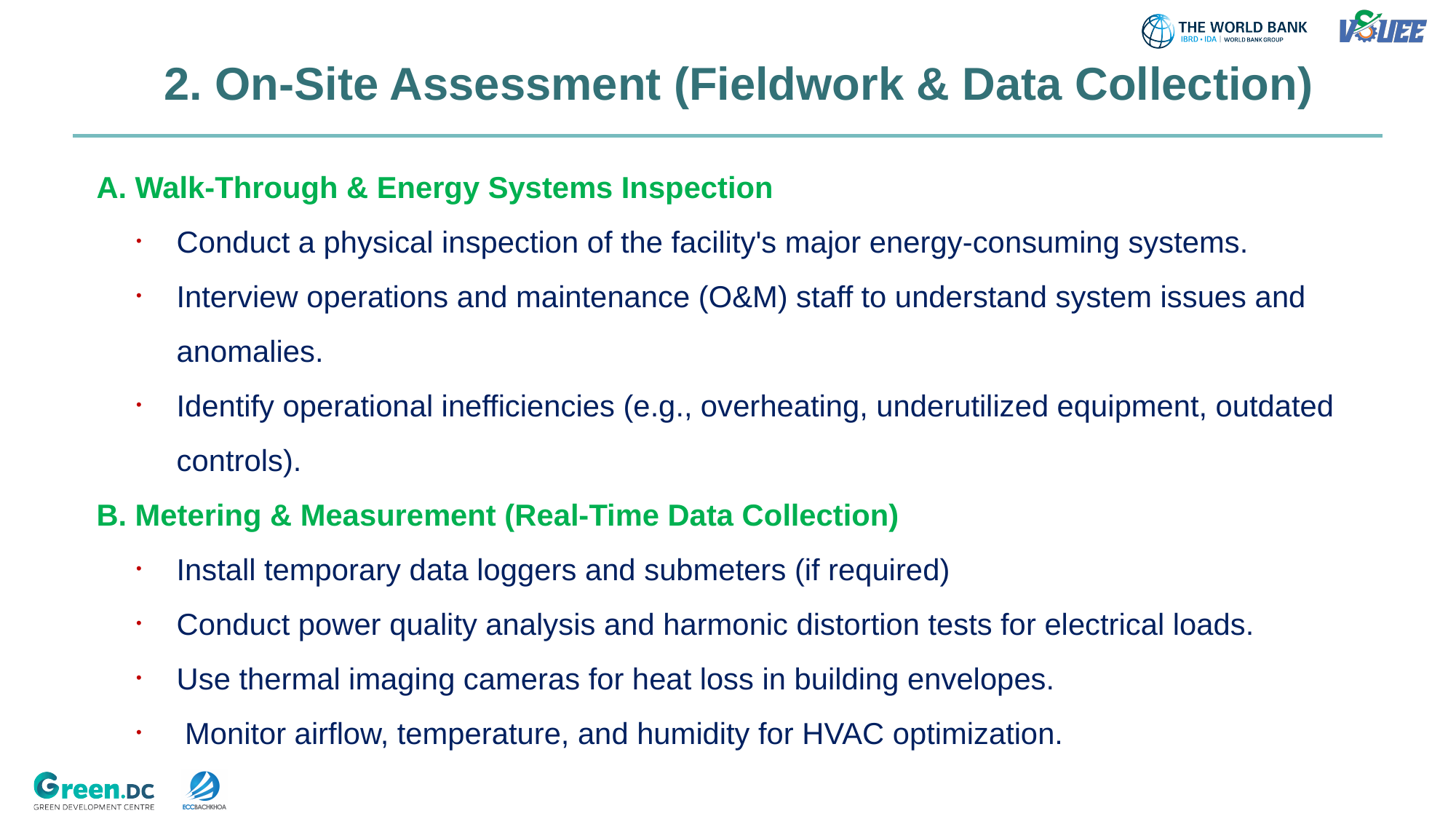

# 2. On-Site Assessment (Fieldwork & Data Collection)
A. Walk-Through & Energy Systems Inspection
Conduct a physical inspection of the facility's major energy-consuming systems.
Interview operations and maintenance (O&M) staff to understand system issues and anomalies.
Identify operational inefficiencies (e.g., overheating, underutilized equipment, outdated controls).
B. Metering & Measurement (Real-Time Data Collection)
Install temporary data loggers and submeters (if required)
Conduct power quality analysis and harmonic distortion tests for electrical loads.
Use thermal imaging cameras for heat loss in building envelopes.
 Monitor airflow, temperature, and humidity for HVAC optimization.
9